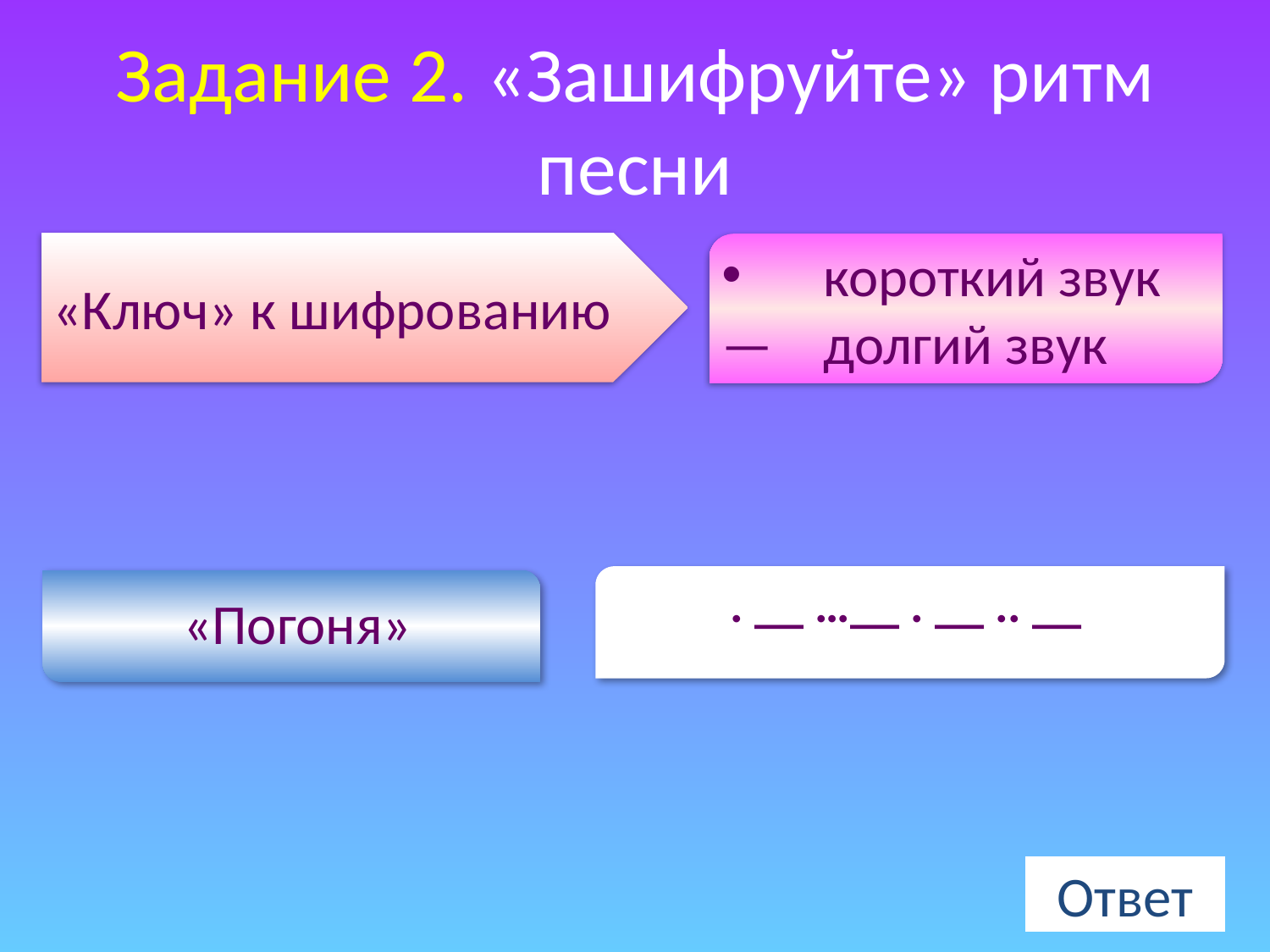

# Задание 2. «Зашифруйте» ритм песни

«Ключ» к шифрованию

   короткий звук
—    долгий звук

. __ …__ . __ .. __

«Погоня»
Ответ